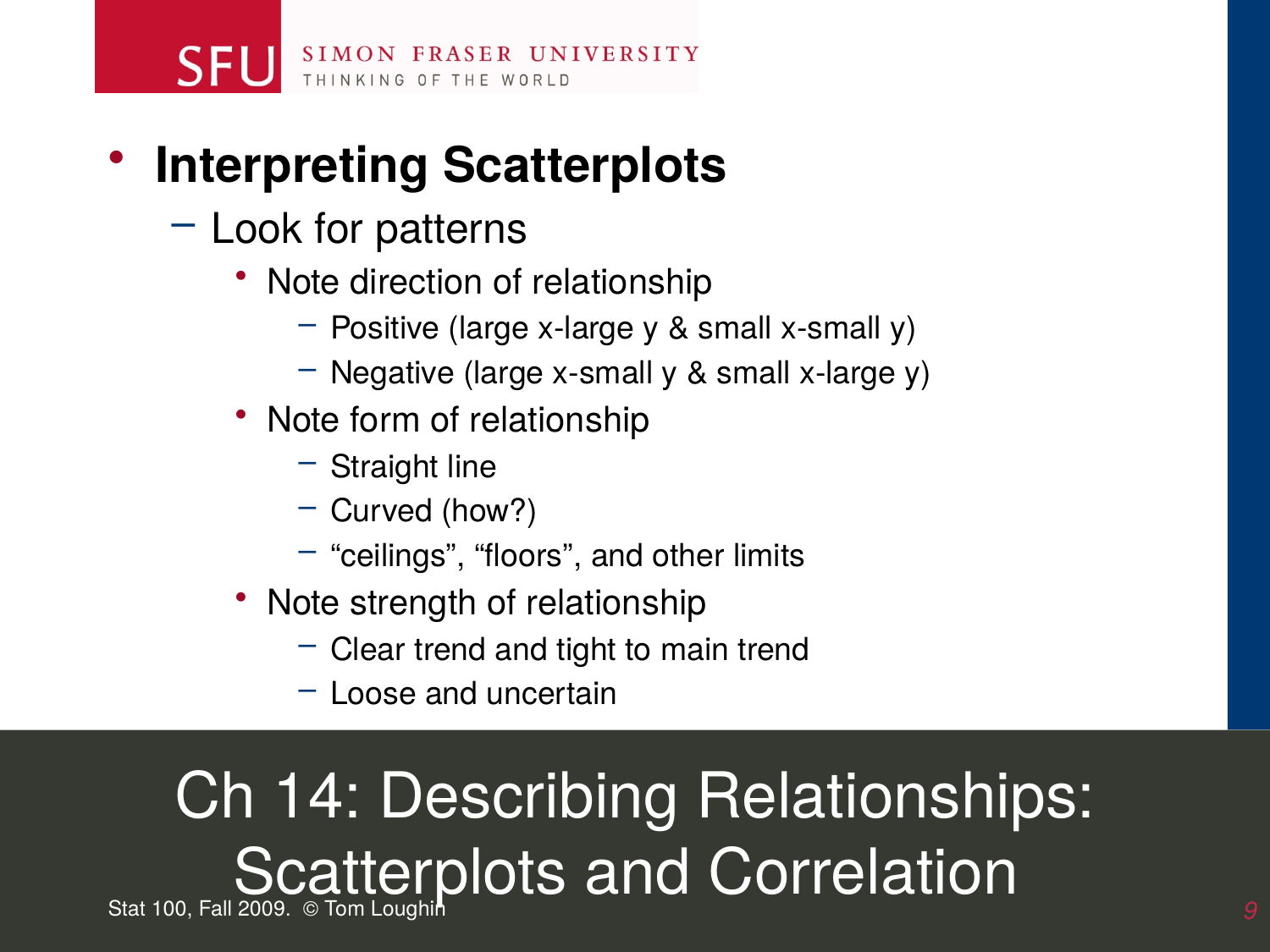

Interpreting Scatterplots
Look for patterns
Note direction of relationship
Positive (large x-large y & small x-small y)
Negative (large x-small y & small x-large y)
Note form of relationship
Straight line
Curved (how?)
“ceilings”, “floors”, and other limits
Note strength of relationship
Clear trend and tight to main trend
Loose and uncertain

# Ch 14: Describing Relationships: Scatterplots and Correlation
Stat 100, Fall 2009.  © Tom Loughin
9